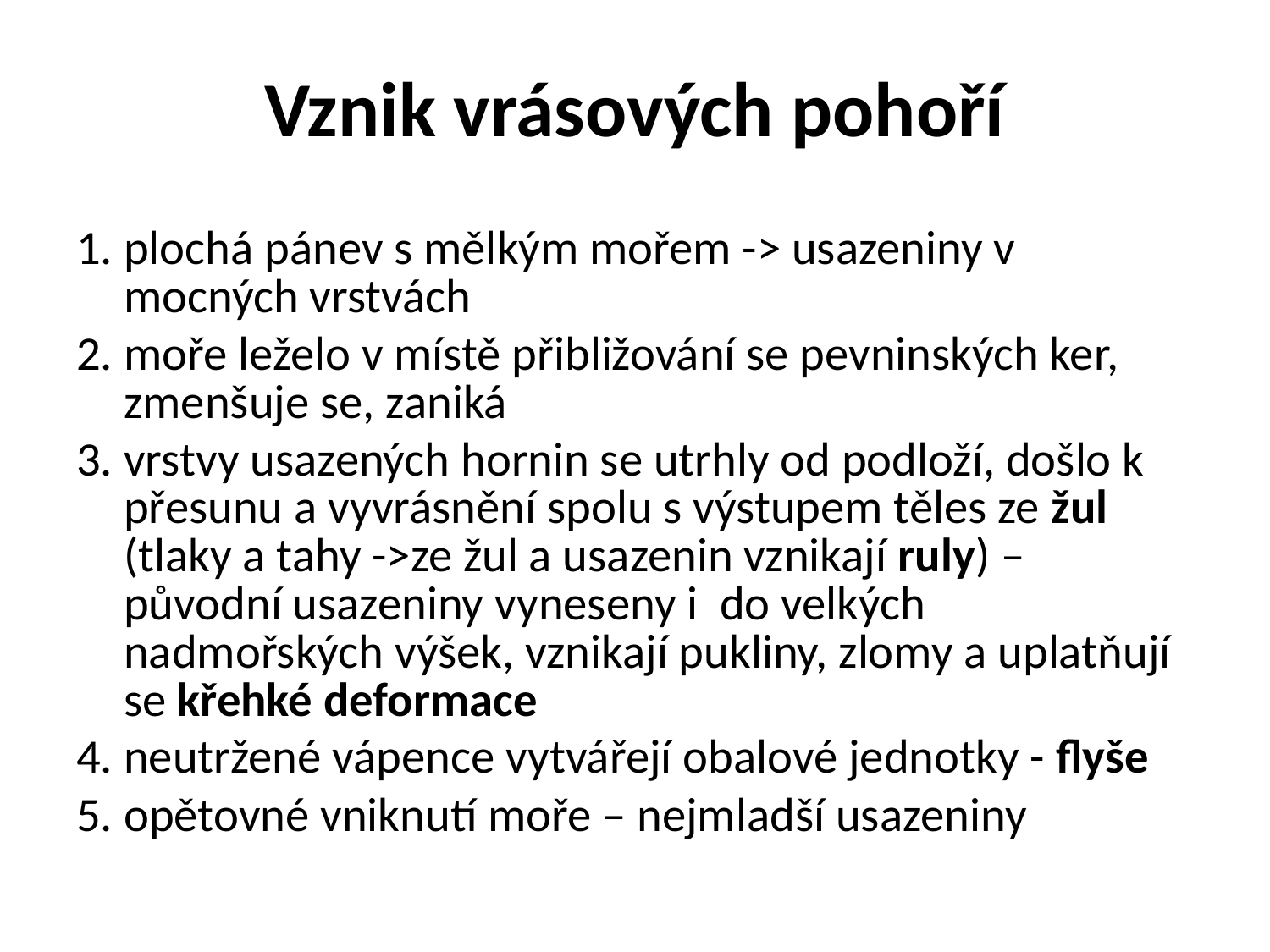

# Vznik vrásových pohoří
plochá pánev s mělkým mořem -> usazeniny v mocných vrstvách
moře leželo v místě přibližování se pevninských ker, zmenšuje se, zaniká
vrstvy usazených hornin se utrhly od podloží, došlo k přesunu a vyvrásnění spolu s výstupem těles ze žul (tlaky a tahy ->ze žul a usazenin vznikají ruly) – původní usazeniny vyneseny i  do velkých nadmořských výšek, vznikají pukliny, zlomy a uplatňují se křehké deformace
neutržené vápence vytvářejí obalové jednotky - flyše
opětovné vniknutí moře – nejmladší usazeniny